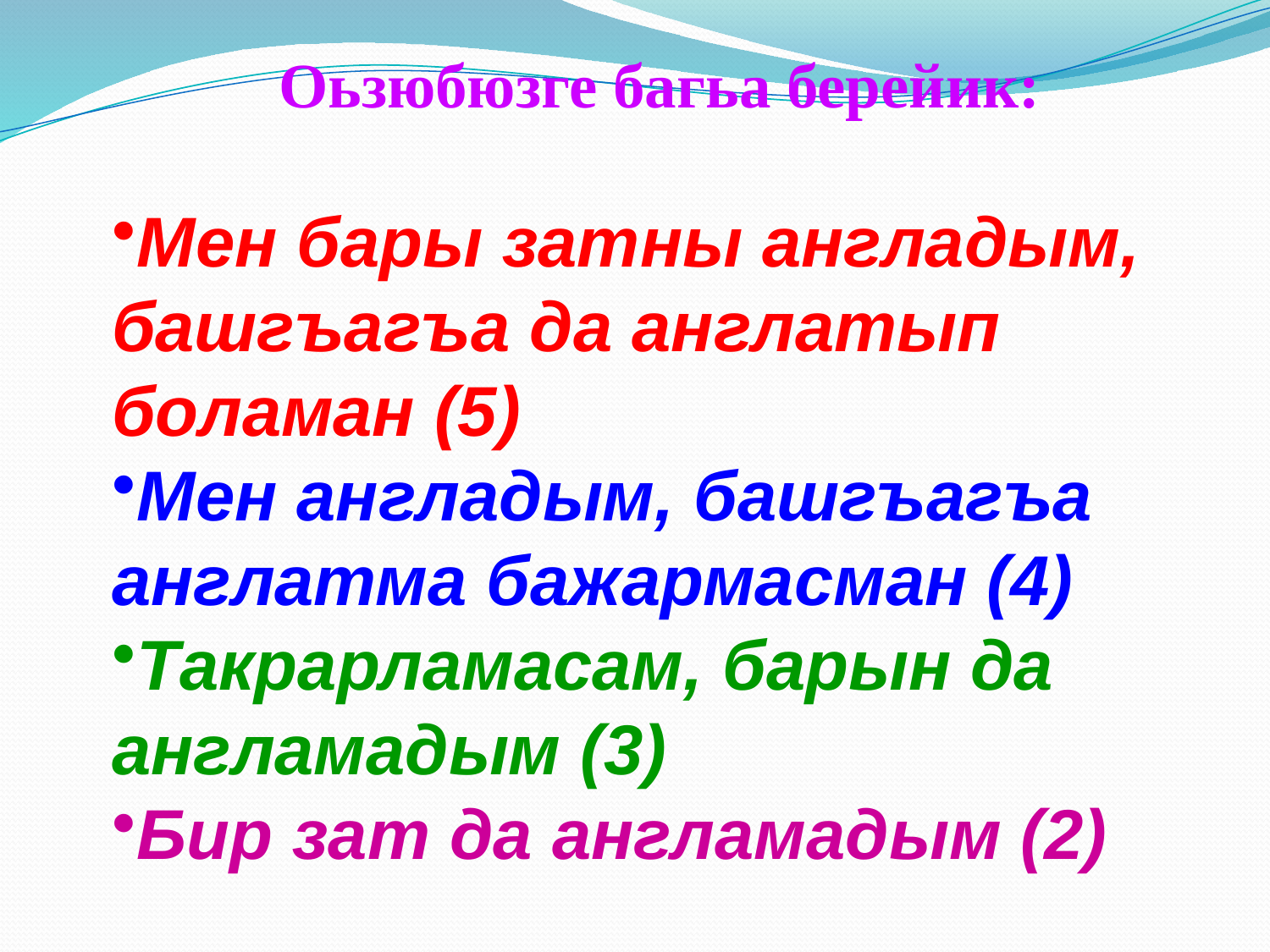

Оьзюбюзге багьа берейик:

Мен бары затны англадым, башгъагъа да англатып боламан (5)
Мен англадым, башгъагъа  англатма бажармасман (4)
Такрарламасам, барын да англамадым (3)
Бир зат да англамадым (2)